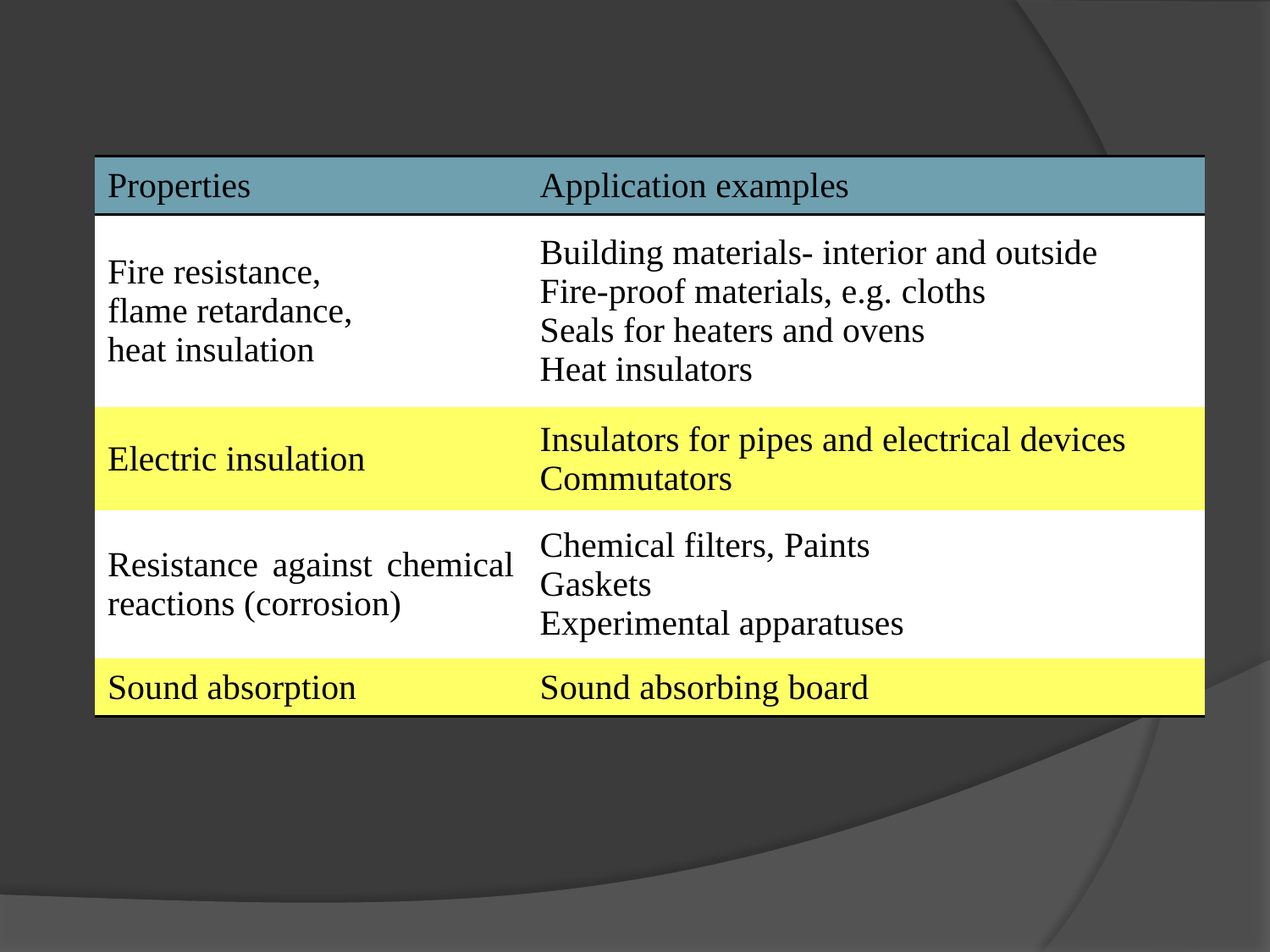

| Properties | Application examples |
| --- | --- |
| Fire resistance, flame retardance, heat insulation | Building materials- interior and outside Fire-proof materials, e.g. cloths Seals for heaters and ovens Heat insulators |
| Electric insulation | Insulators for pipes and electrical devices Commutators |
| Resistance against chemical reactions (corrosion) | Chemical filters, Paints Gaskets Experimental apparatuses |
| Sound absorption | Sound absorbing board |